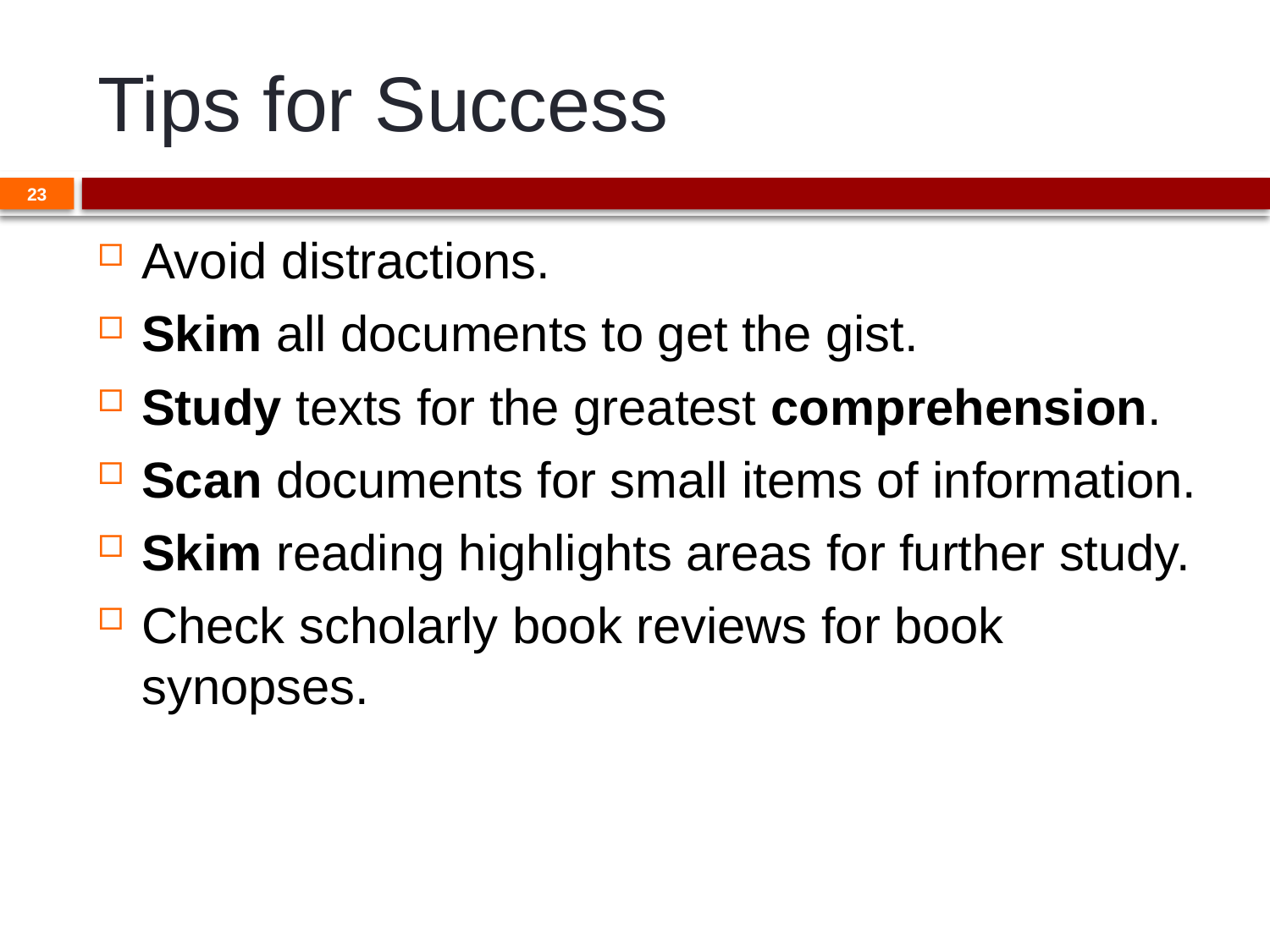

# Tips for Success
23
Avoid distractions.
Skim all documents to get the gist.
Study texts for the greatest comprehension.
Scan documents for small items of information.
Skim reading highlights areas for further study.
Check scholarly book reviews for book synopses.